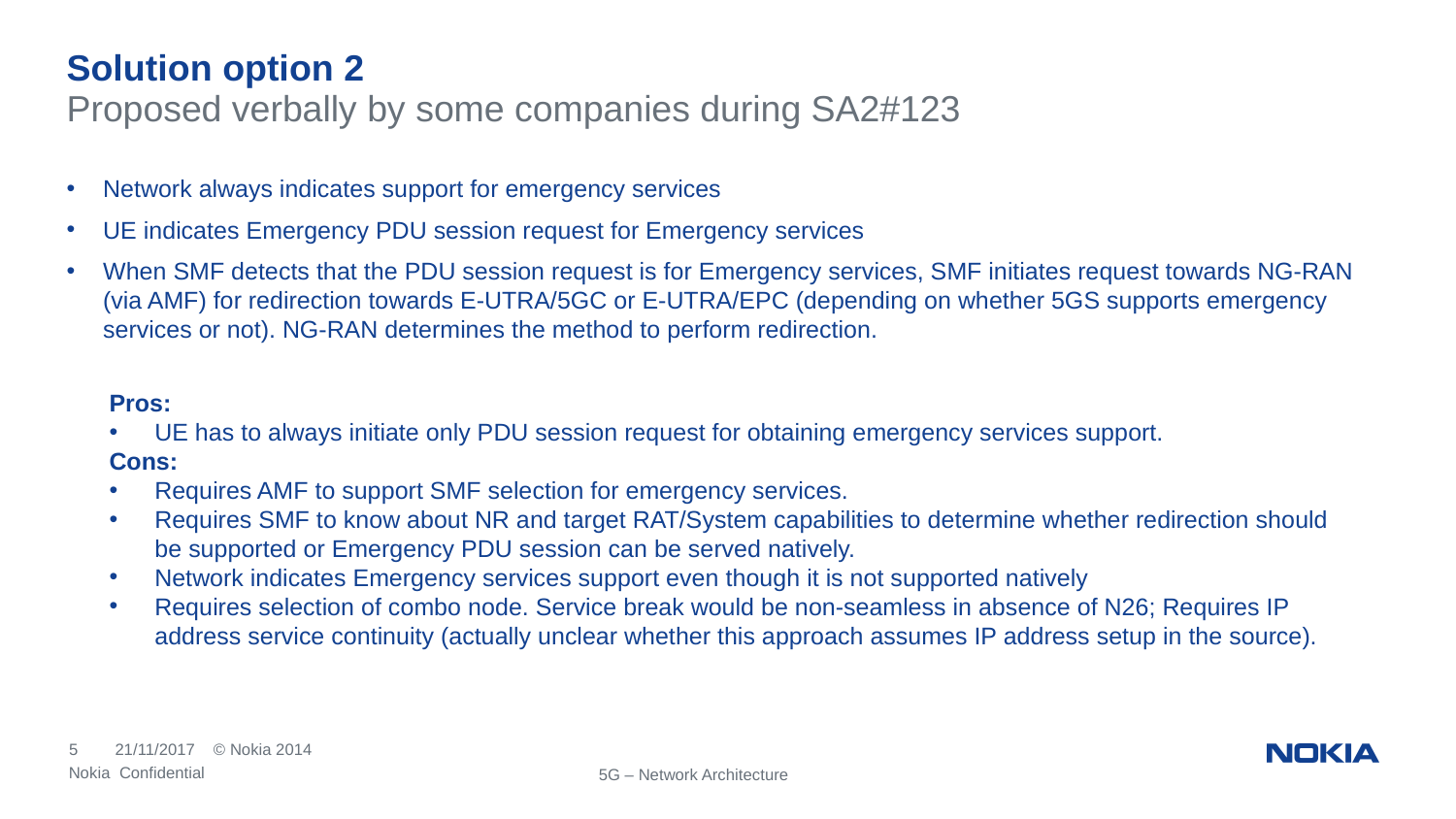

# Solution option 2
Proposed verbally by some companies during SA2#123
Network always indicates support for emergency services
UE indicates Emergency PDU session request for Emergency services
When SMF detects that the PDU session request is for Emergency services, SMF initiates request towards NG-RAN (via AMF) for redirection towards E-UTRA/5GC or E-UTRA/EPC (depending on whether 5GS supports emergency services or not). NG-RAN determines the method to perform redirection.
Pros:
UE has to always initiate only PDU session request for obtaining emergency services support.
Cons:
Requires AMF to support SMF selection for emergency services.
Requires SMF to know about NR and target RAT/System capabilities to determine whether redirection should be supported or Emergency PDU session can be served natively.
Network indicates Emergency services support even though it is not supported natively
Requires selection of combo node. Service break would be non-seamless in absence of N26; Requires IP address service continuity (actually unclear whether this approach assumes IP address setup in the source).